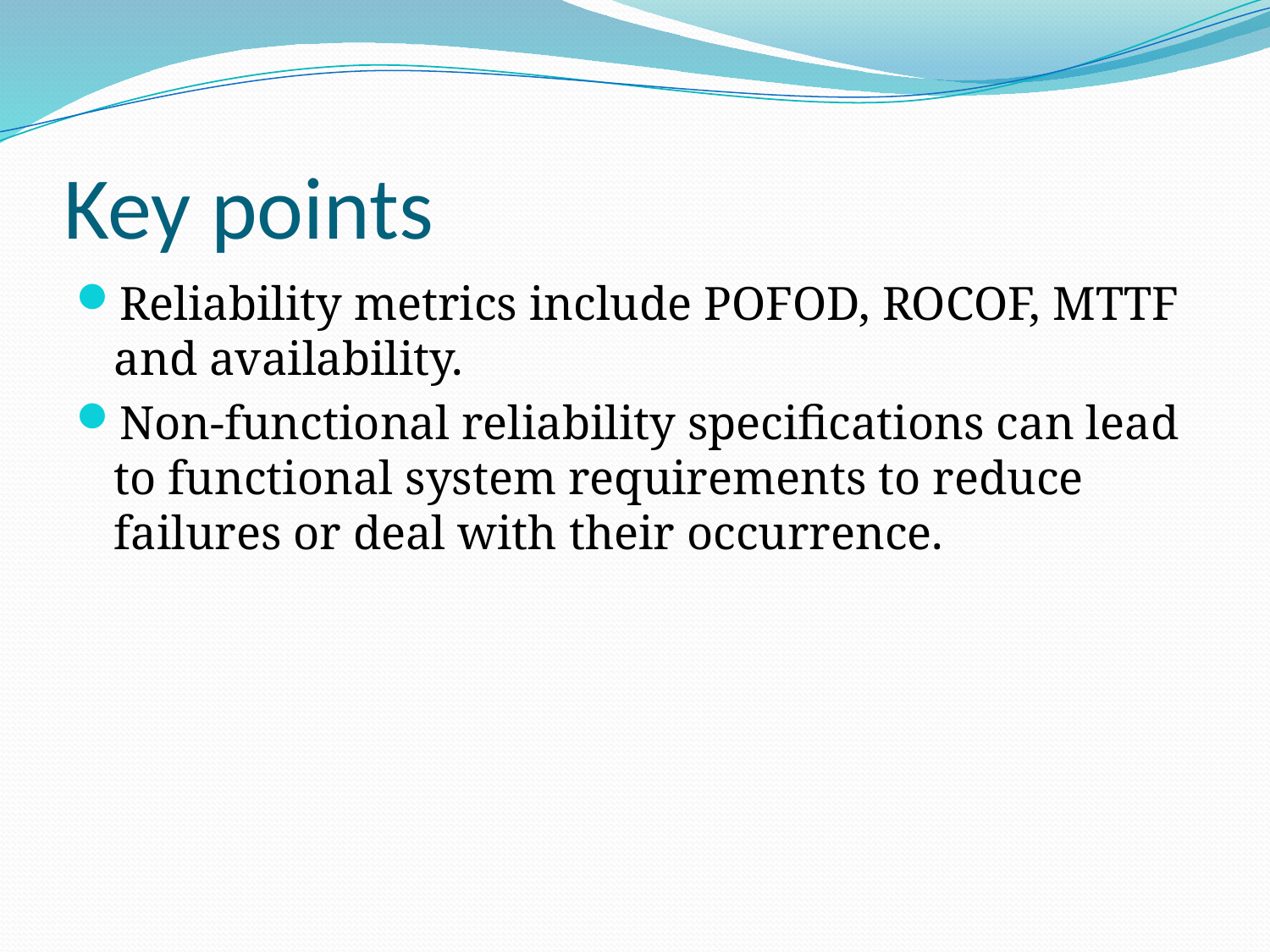

# Key points
Reliability metrics include POFOD, ROCOF, MTTF and availability.
Non-functional reliability specifications can lead to functional system requirements to reduce failures or deal with their occurrence.